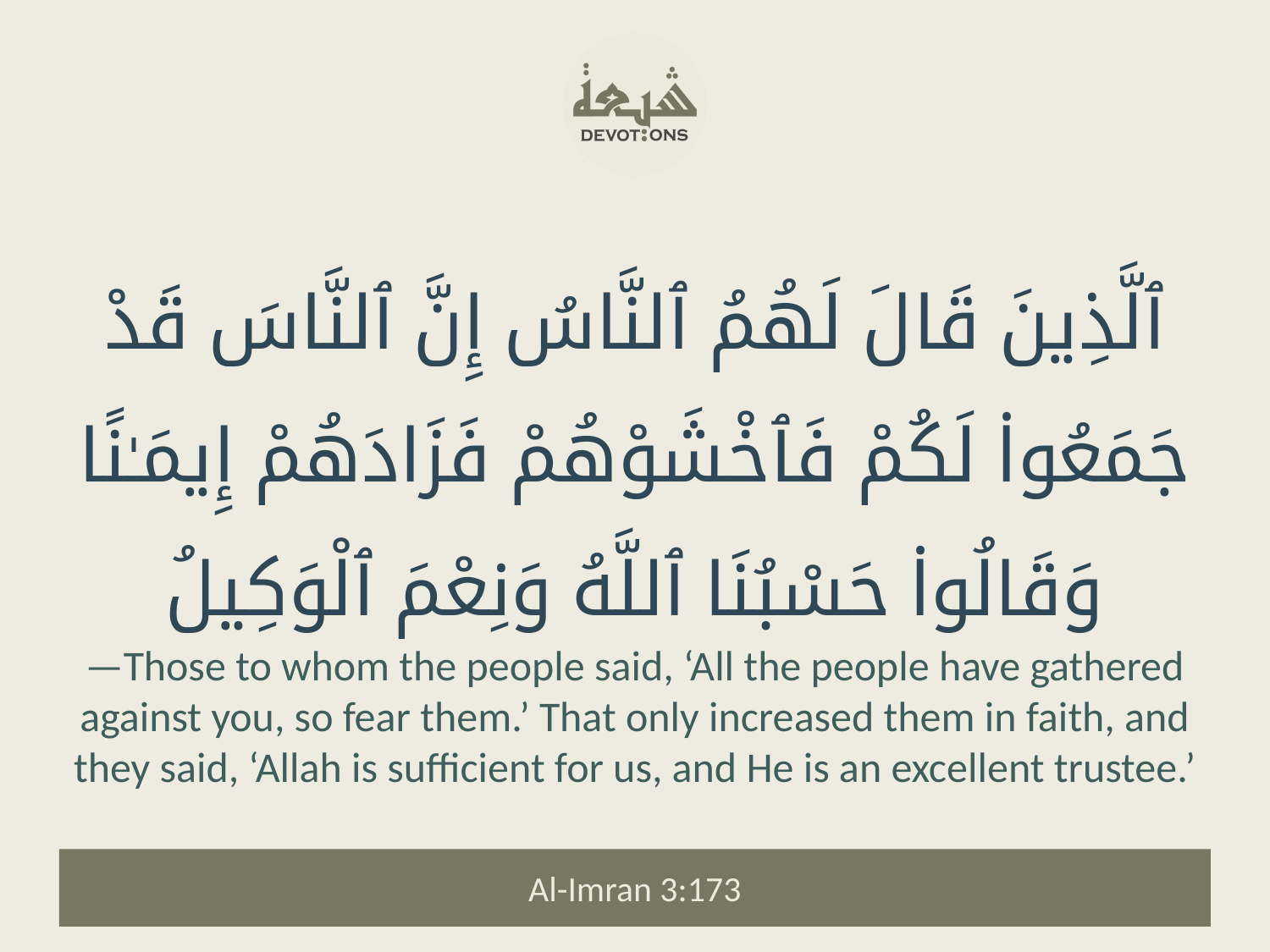

ٱلَّذِينَ قَالَ لَهُمُ ٱلنَّاسُ إِنَّ ٱلنَّاسَ قَدْ جَمَعُوا۟ لَكُمْ فَٱخْشَوْهُمْ فَزَادَهُمْ إِيمَـٰنًا وَقَالُوا۟ حَسْبُنَا ٱللَّهُ وَنِعْمَ ٱلْوَكِيلُ
—Those to whom the people said, ‘All the people have gathered against you, so fear them.’ That only increased them in faith, and they said, ‘Allah is sufficient for us, and He is an excellent trustee.’
Al-Imran 3:173